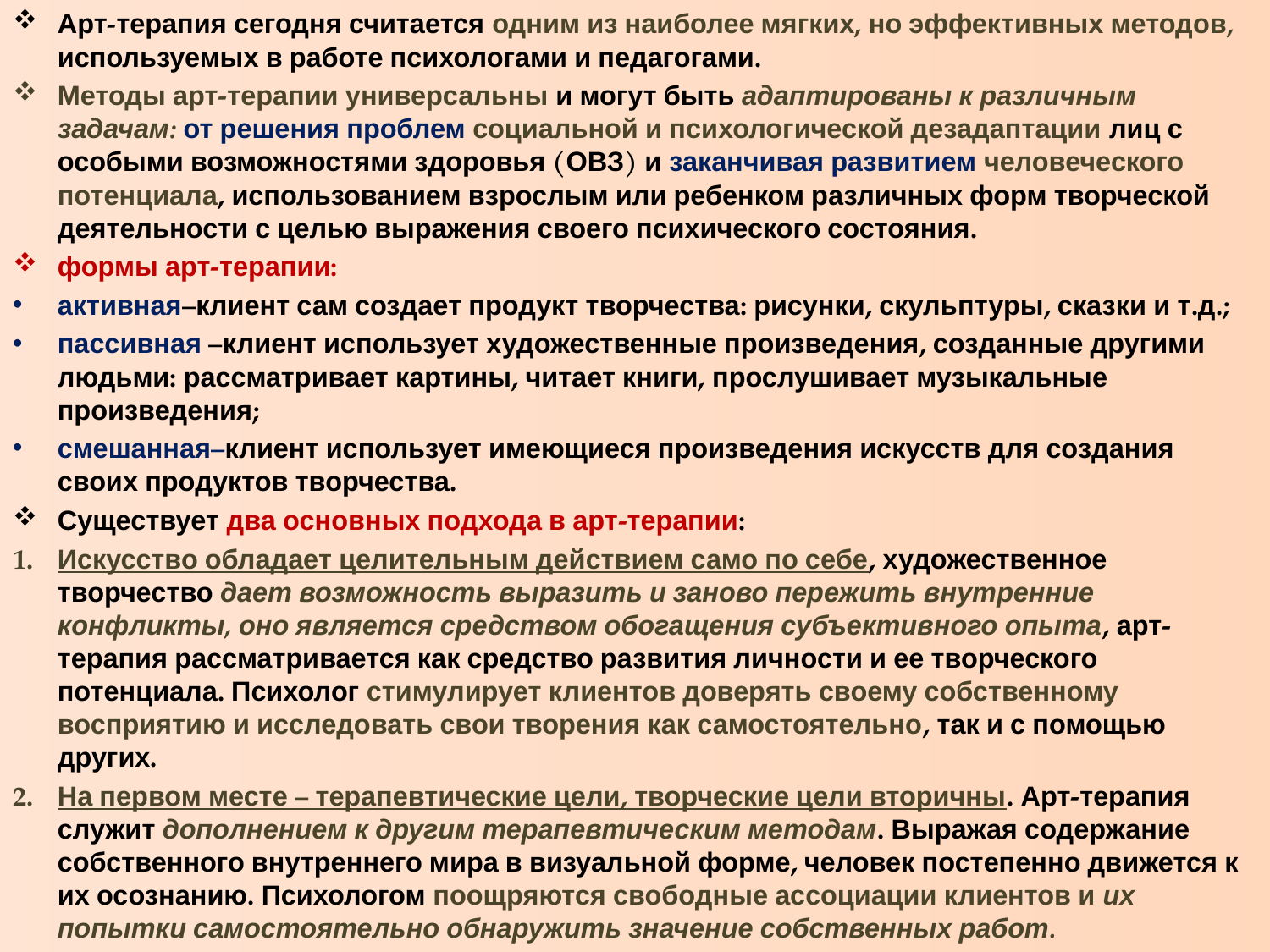

Арт-терапия сегодня считается одним из наиболее мягких, но эффективных методов, используемых в работе психологами и педагогами.
Методы арт-терапии универсальны и могут быть адаптированы к различным задачам: от решения проблем социальной и психологической дезадаптации лиц с особыми возможностями здоровья (ОВЗ) и заканчивая развитием человеческого потенциала, использованием взрослым или ребенком различных форм творческой деятельности с целью выражения своего психического состояния.
формы арт-терапии:
активная–клиент сам создает продукт творчества: рисунки, скульптуры, сказки и т.д.;
пассивная –клиент использует художественные произведения, созданные другими людьми: рассматривает картины, читает книги, прослушивает музыкальные произведения;
смешанная–клиент использует имеющиеся произведения искусств для создания своих продуктов творчества.
Существует два основных подхода в арт-терапии:
Искусство обладает целительным действием само по себе, художественное творчество дает возможность выразить и заново пережить внутренние конфликты, оно является средством обогащения субъективного опыта, арт-терапия рассматривается как средство развития личности и ее творческого потенциала. Психолог стимулирует клиентов доверять своему собственному восприятию и исследовать свои творения как самостоятельно, так и с помощью других.
На первом месте – терапевтические цели, творческие цели вторичны. Арт-терапия служит дополнением к другим терапевтическим методам. Выражая содержание собственного внутреннего мира в визуальной форме, человек постепенно движется к их осознанию. Психологом поощряются свободные ассоциации клиентов и их попытки самостоятельно обнаружить значение собственных работ.